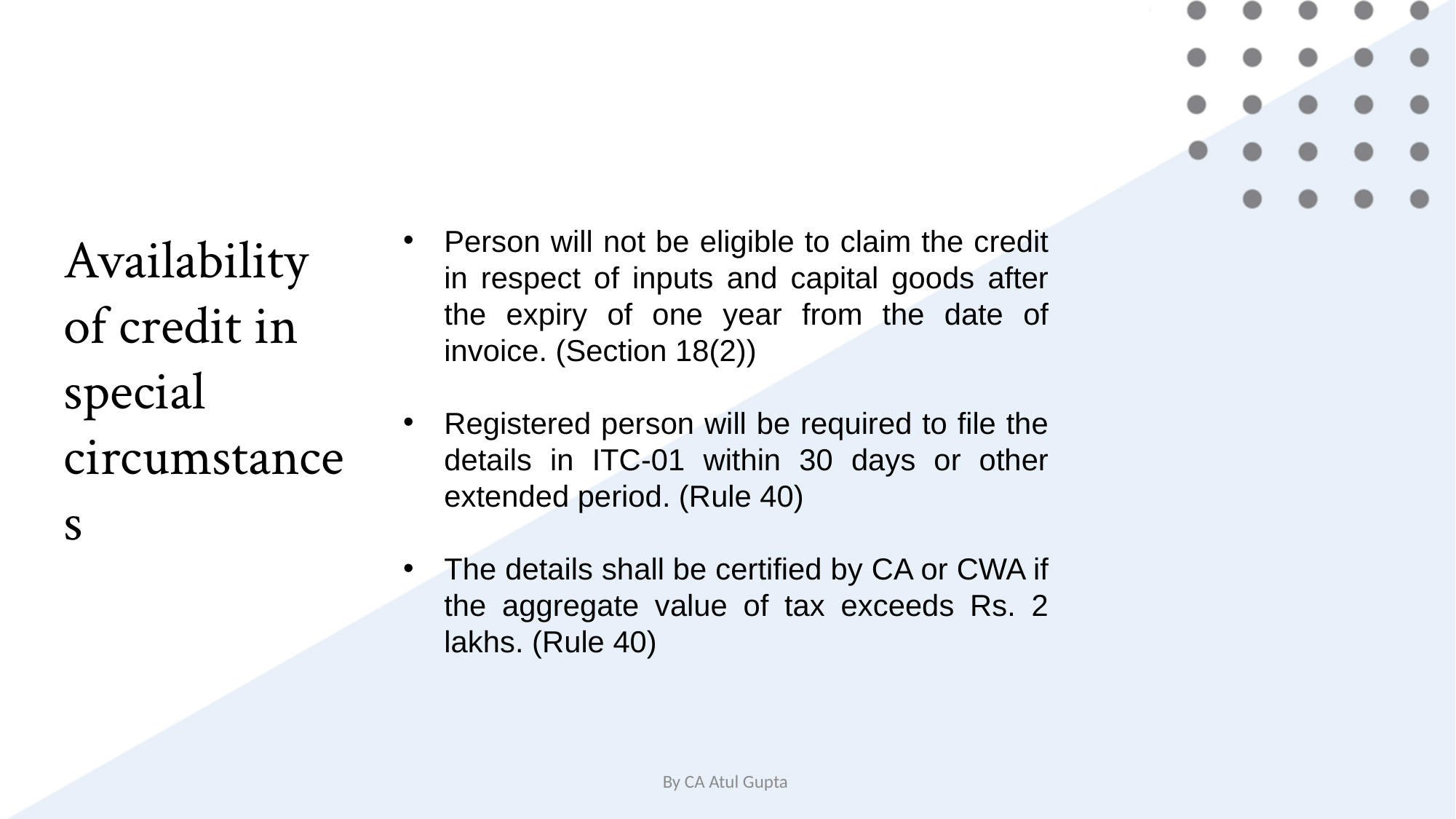

Person will not be eligible to claim the credit in respect of inputs and capital goods after the expiry of one year from the date of invoice. (Section 18(2))

Registered person will be required to file the details in ITC-01 within 30 days or other extended period. (Rule 40)

The details shall be certified by CA or CWA if the aggregate value of tax exceeds Rs. 2 lakhs. (Rule 40)
Availability of credit in special circumstances
By CA Atul Gupta